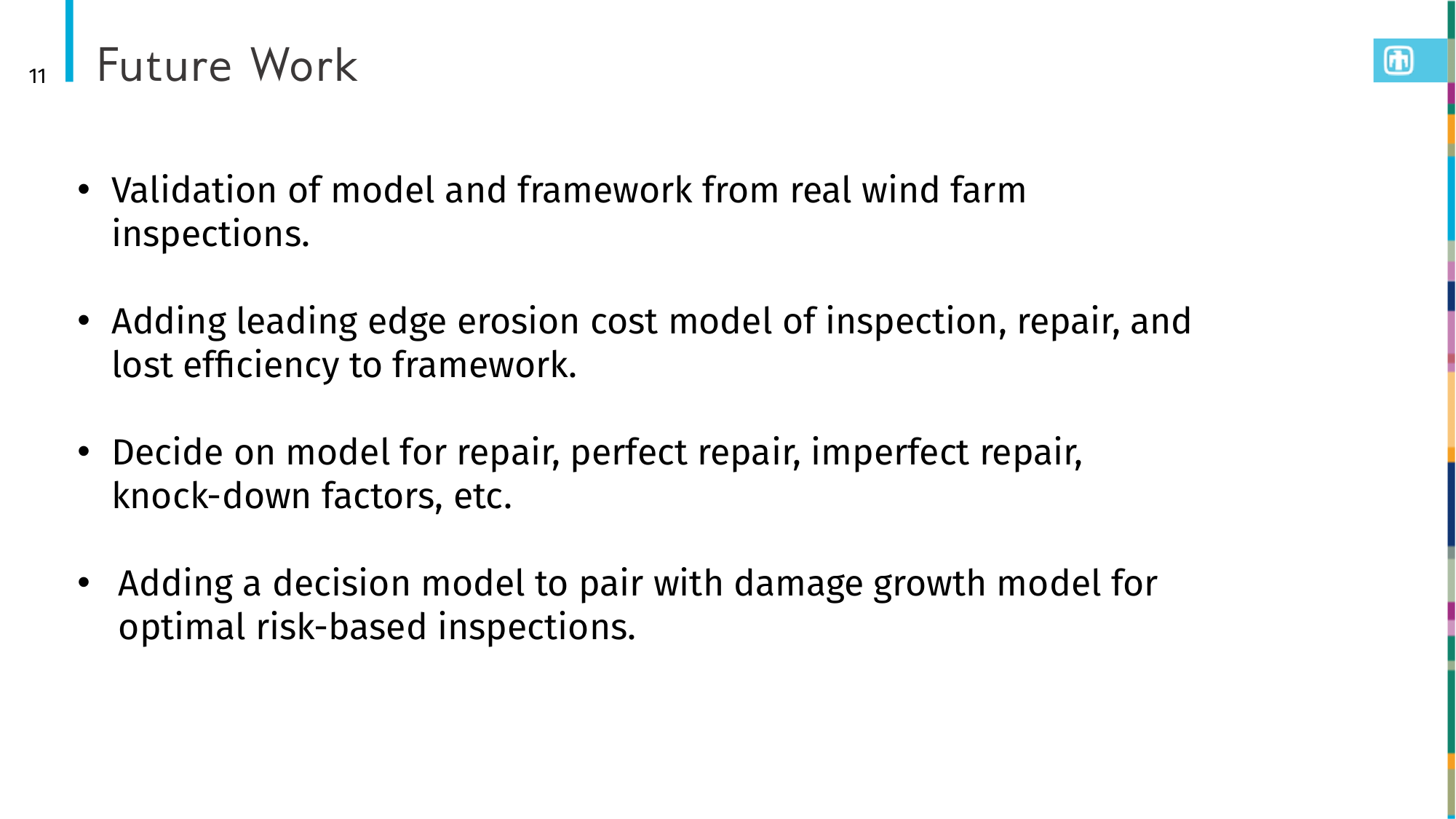

# Future Work
11
Validation of model and framework from real wind farm inspections.

Adding leading edge erosion cost model of inspection, repair, and lost efficiency to framework.

Decide on model for repair, perfect repair, imperfect repair, knock-down factors, etc.

Adding a decision model to pair with damage growth model for optimal risk-based inspections.